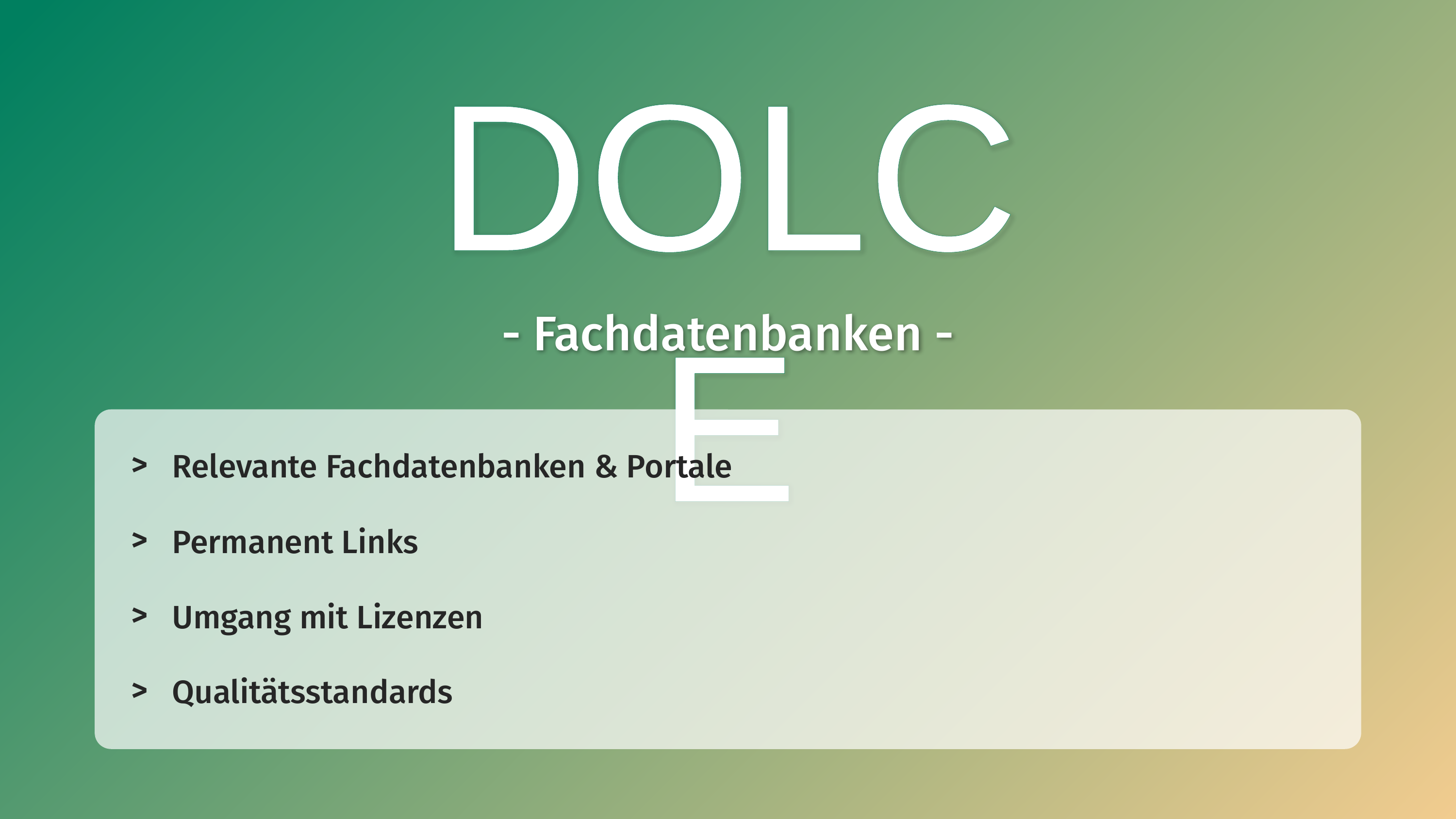

DOLCE(1)
DOLCE
- Fachdatenbanken -

Relevante Fachdatenbanken & Portale
Permanent Links
Umgang mit Lizenzen
Qualitätsstandards